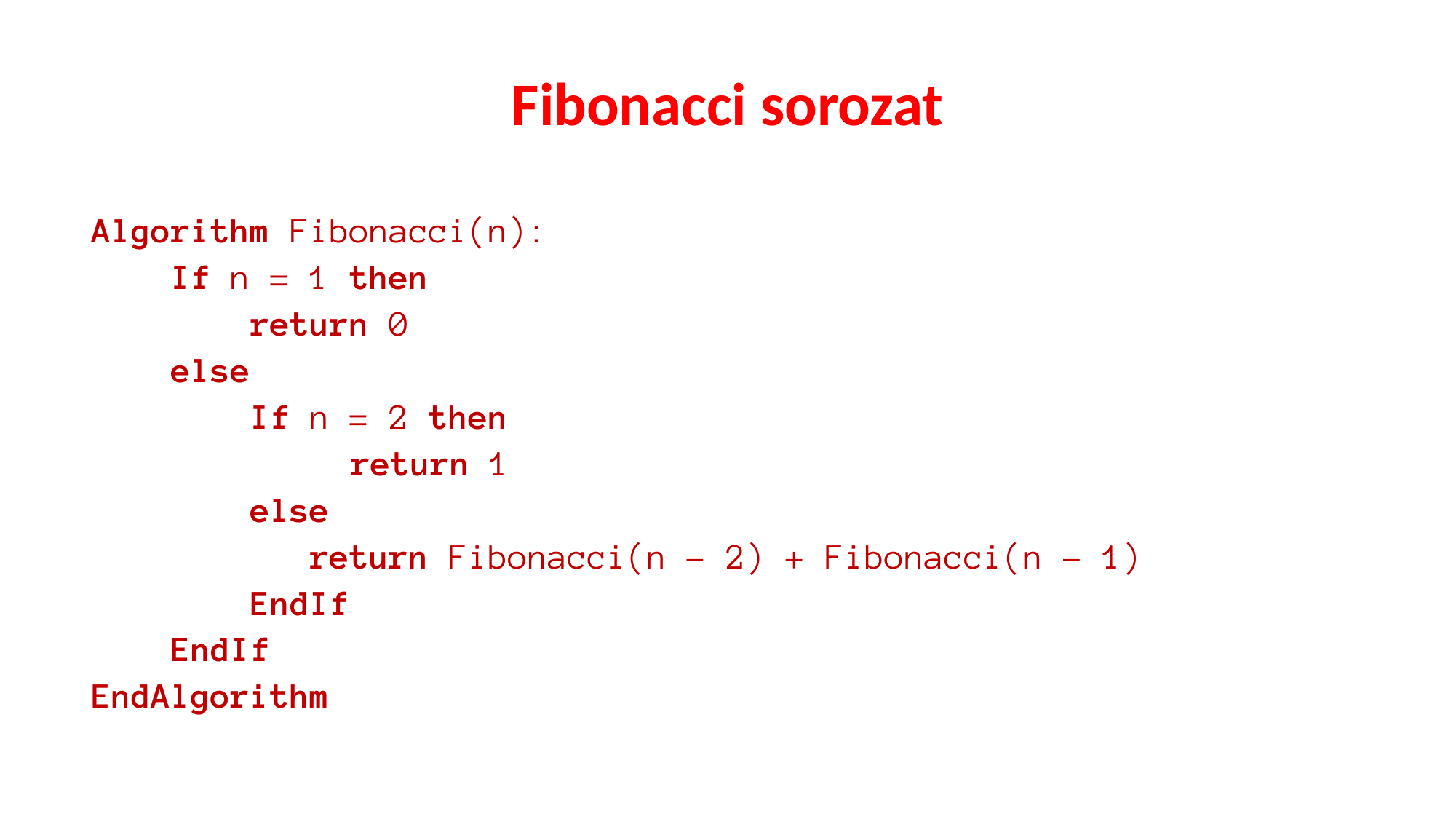

# Fibonacci sorozat
Algorithm Fibonacci(n):
    If n = 1 then
        return 0
    else
        If n = 2 then
 		   	return 1
        else
           return Fibonacci(n - 2) + Fibonacci(n - 1)
        EndIf
    EndIf
EndAlgorithm